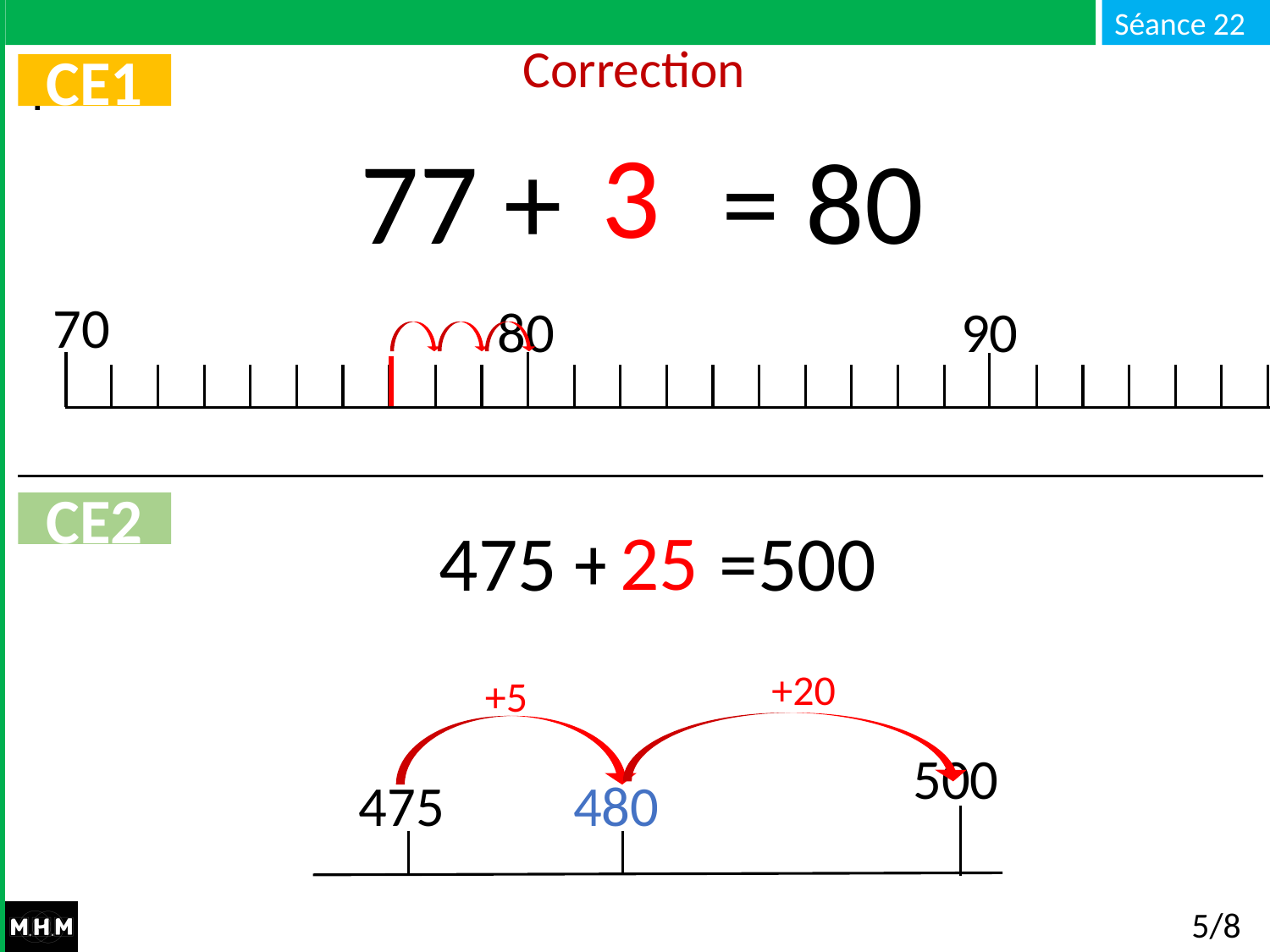

Correction
CE1
3
 77 + …  = 80
70
90
80

CE2
25
 475 + …  =500
+20
+5

500
475
480
5/8